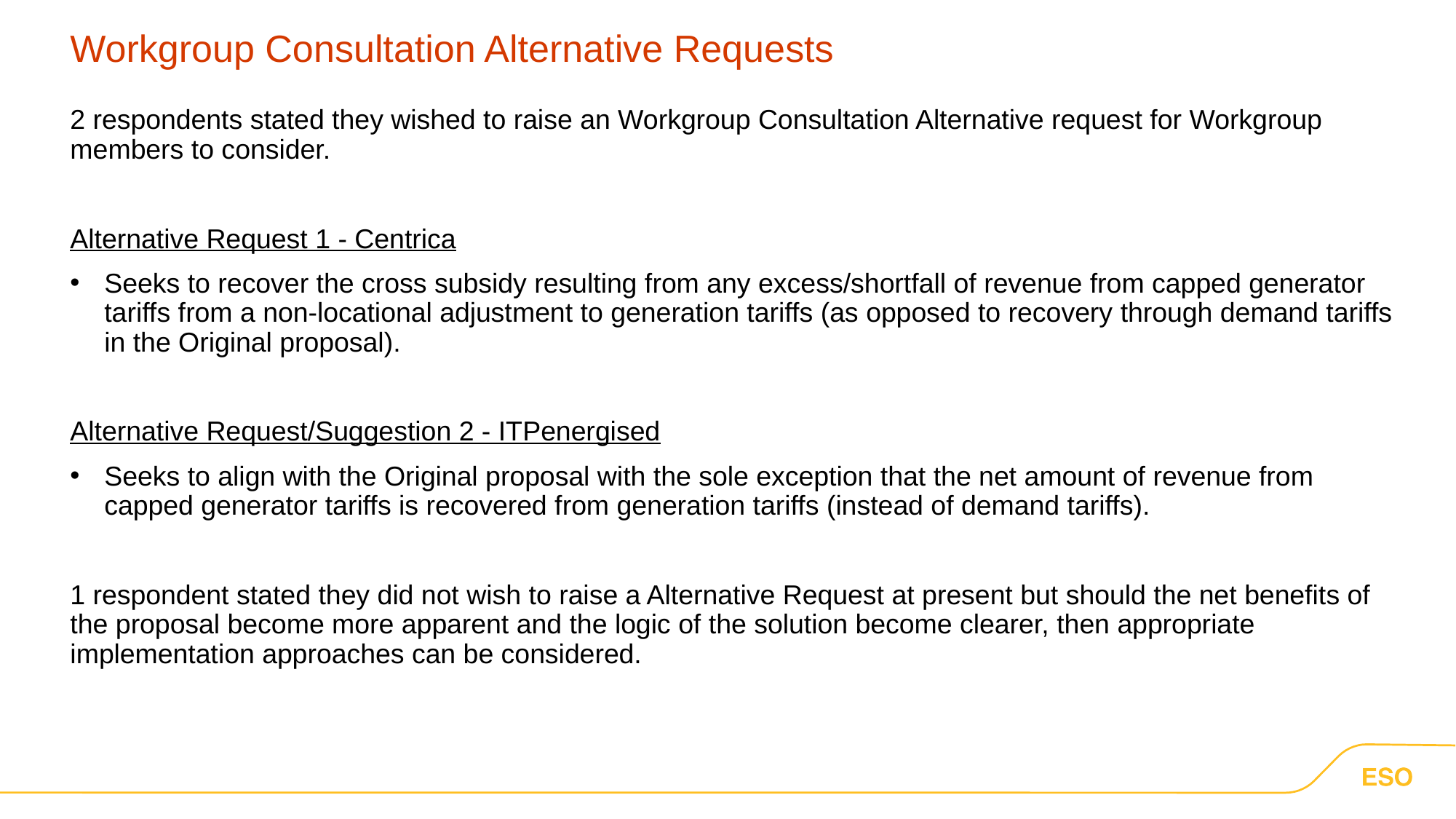

# Workgroup Consultation Alternative Requests
2 respondents stated they wished to raise an Workgroup Consultation Alternative request for Workgroup members to consider.

Alternative Request 1 - Centrica
Seeks to recover the cross subsidy resulting from any excess/shortfall of revenue from capped generator tariffs from a non-locational adjustment to generation tariffs (as opposed to recovery through demand tariffs in the Original proposal).

Alternative Request/Suggestion 2 - ITPenergised
Seeks to align with the Original proposal with the sole exception that the net amount of revenue from capped generator tariffs is recovered from generation tariffs (instead of demand tariffs).

1 respondent stated they did not wish to raise a Alternative Request at present but should the net benefits of the proposal become more apparent and the logic of the solution become clearer, then appropriate implementation approaches can be considered.